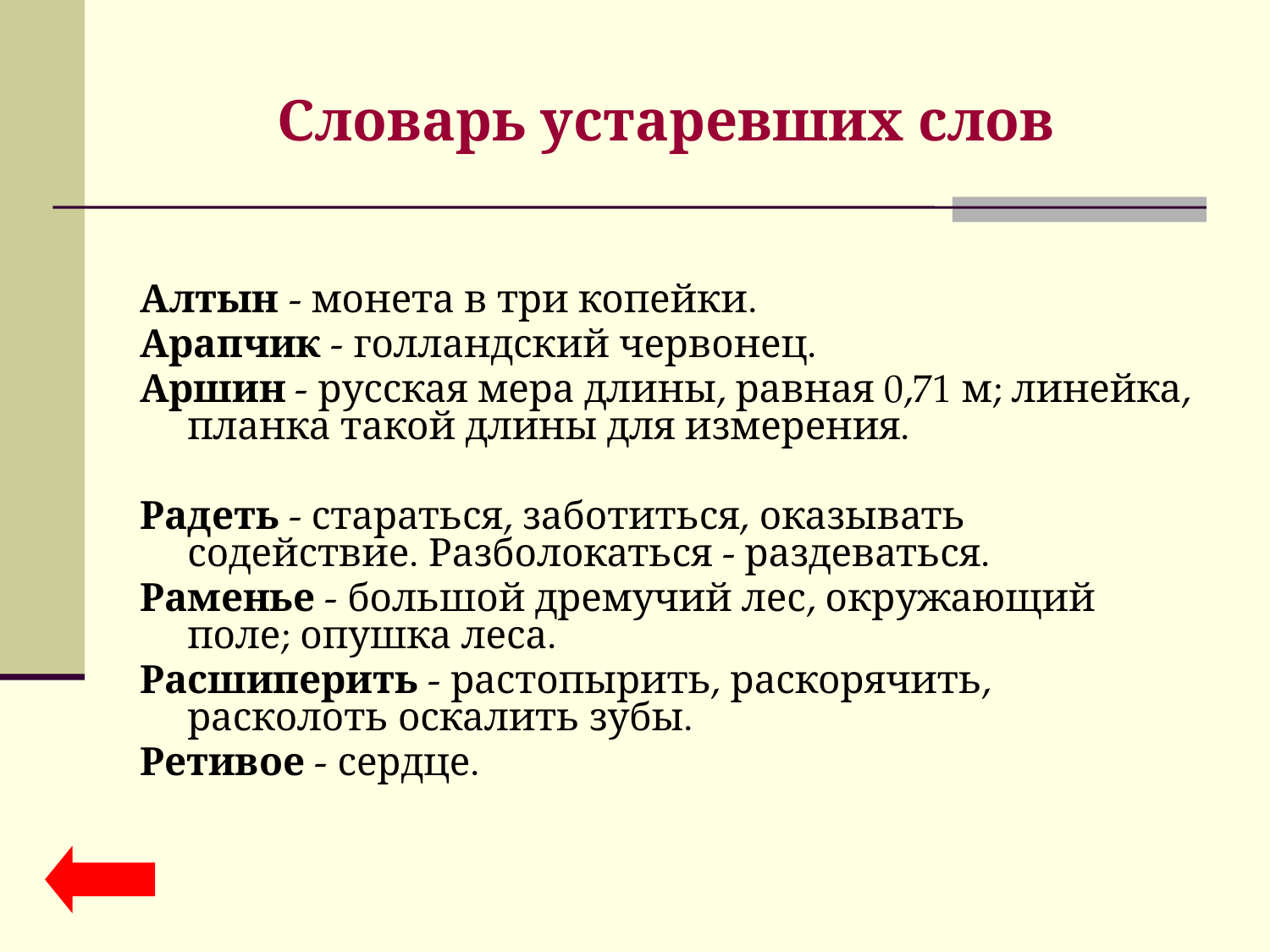

# Словарь устаревших слов

Алтын - монета в три копейки.
Арапчик - голландский червонец.
Аршин - русская мера длины, равная 0,71 м; линейка, планка такой длины для измерения.

Радеть - стараться, заботиться, оказывать содействие. Разболокаться - раздеваться.
Раменье - большой дремучий лес, окружающий поле; опушка леса.
Расшиперить - растопырить, раскорячить, расколоть оскалить зубы.
Ретивое - сердце.